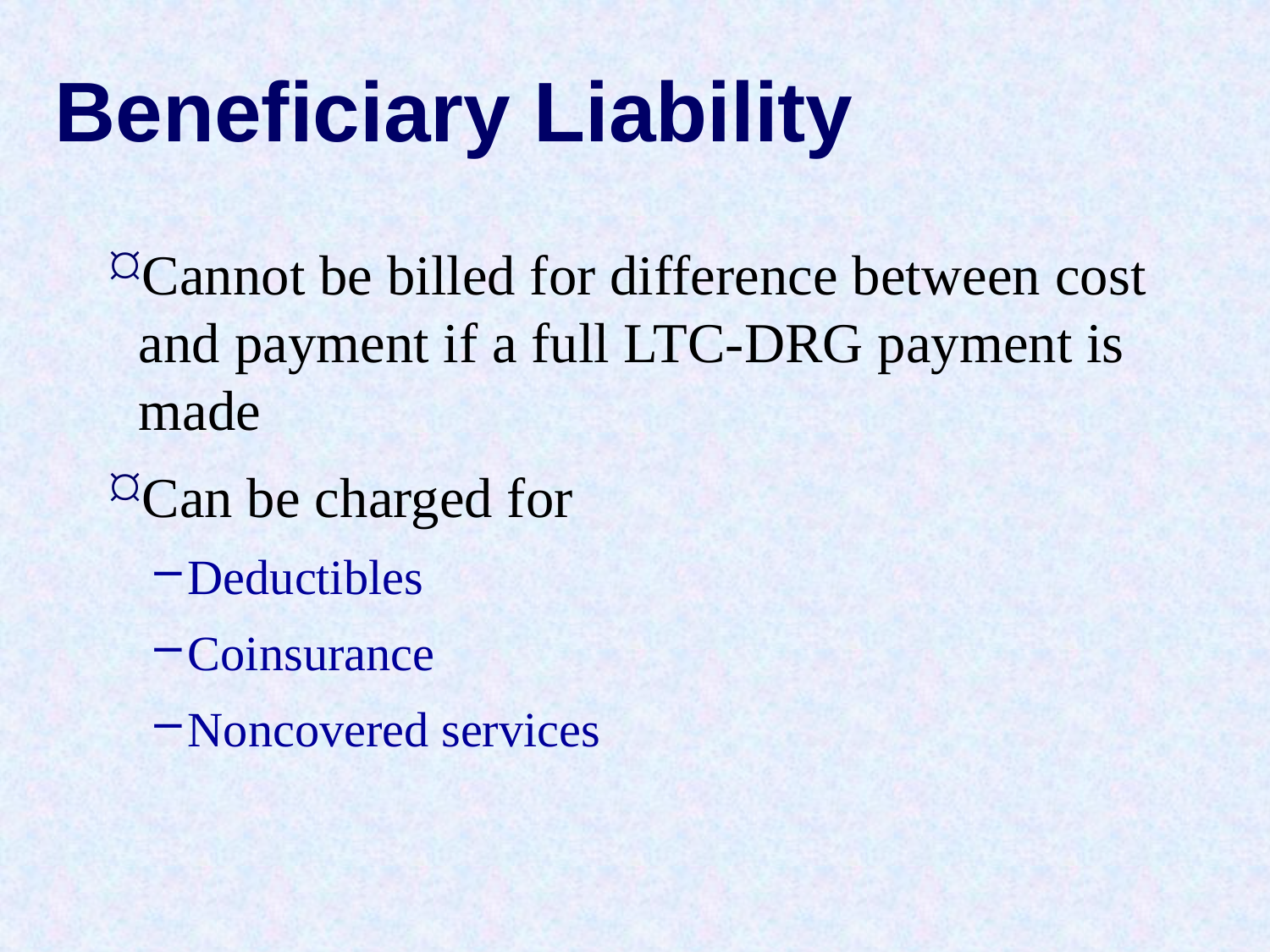

# Beneficiary Liability
Cannot be billed for difference between cost and payment if a full LTC-DRG payment is made
Can be charged for
Deductibles
Coinsurance
Noncovered services